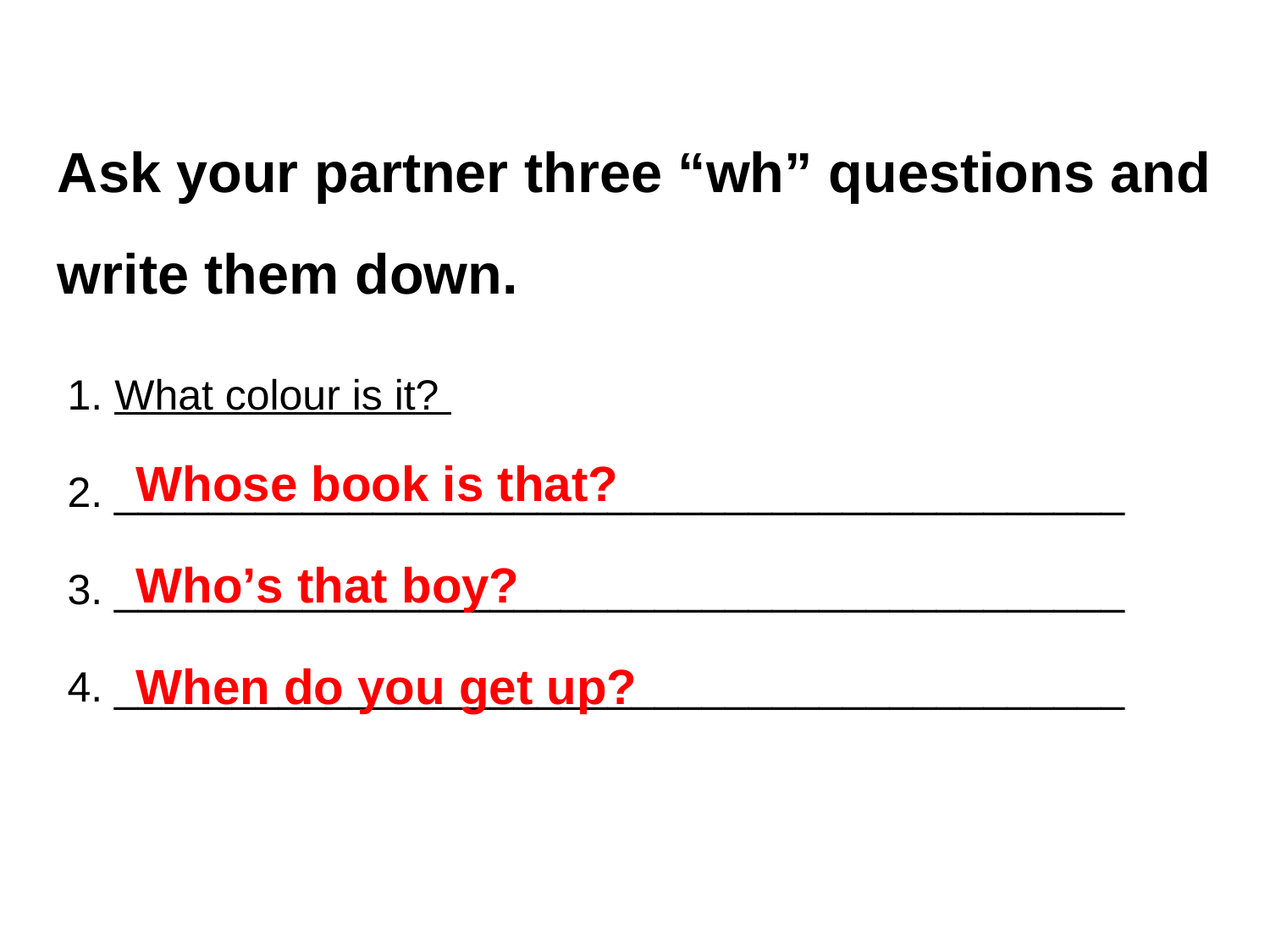

Ask your partner three “wh” questions and write them down.
1. What colour is it?
2. ___________________________________________
3. ___________________________________________
4. ___________________________________________
Whose book is that?
Who’s that boy?
When do you get up?